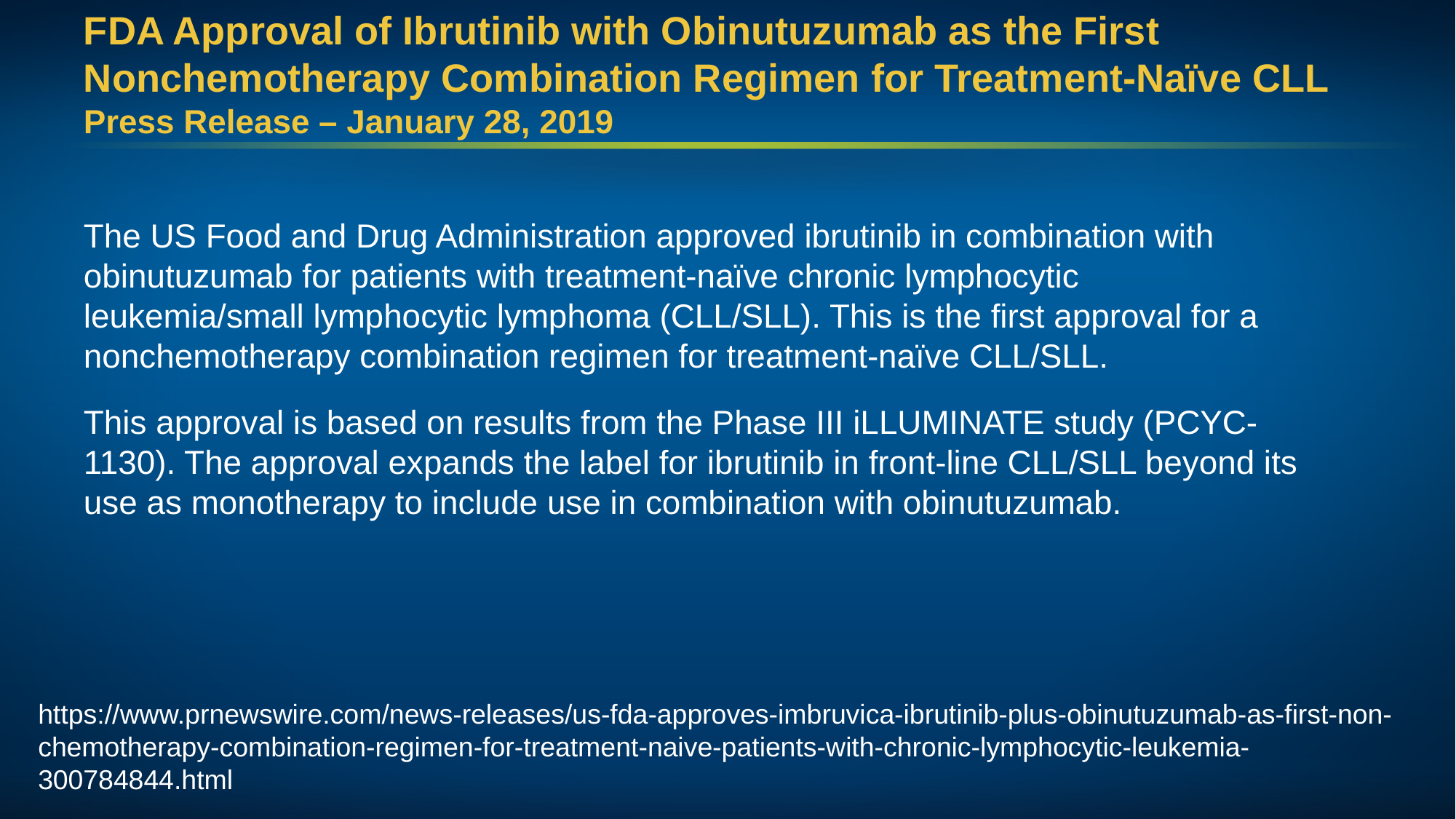

# FDA Approval of Ibrutinib with Obinutuzumab as the First Nonchemotherapy Combination Regimen for Treatment-Naïve CLL Press Release – January 28, 2019
The US Food and Drug Administration approved ibrutinib in combination with obinutuzumab for patients with treatment-naïve chronic lymphocytic leukemia/small lymphocytic lymphoma (CLL/SLL). This is the first approval for a nonchemotherapy combination regimen for treatment-naïve CLL/SLL.
This approval is based on results from the Phase III iLLUMINATE study (PCYC-1130). The approval expands the label for ibrutinib in front-line CLL/SLL beyond its use as monotherapy to include use in combination with obinutuzumab.
https://www.prnewswire.com/news-releases/us-fda-approves-imbruvica-ibrutinib-plus-obinutuzumab-as-first-non-chemotherapy-combination-regimen-for-treatment-naive-patients-with-chronic-lymphocytic-leukemia-300784844.html